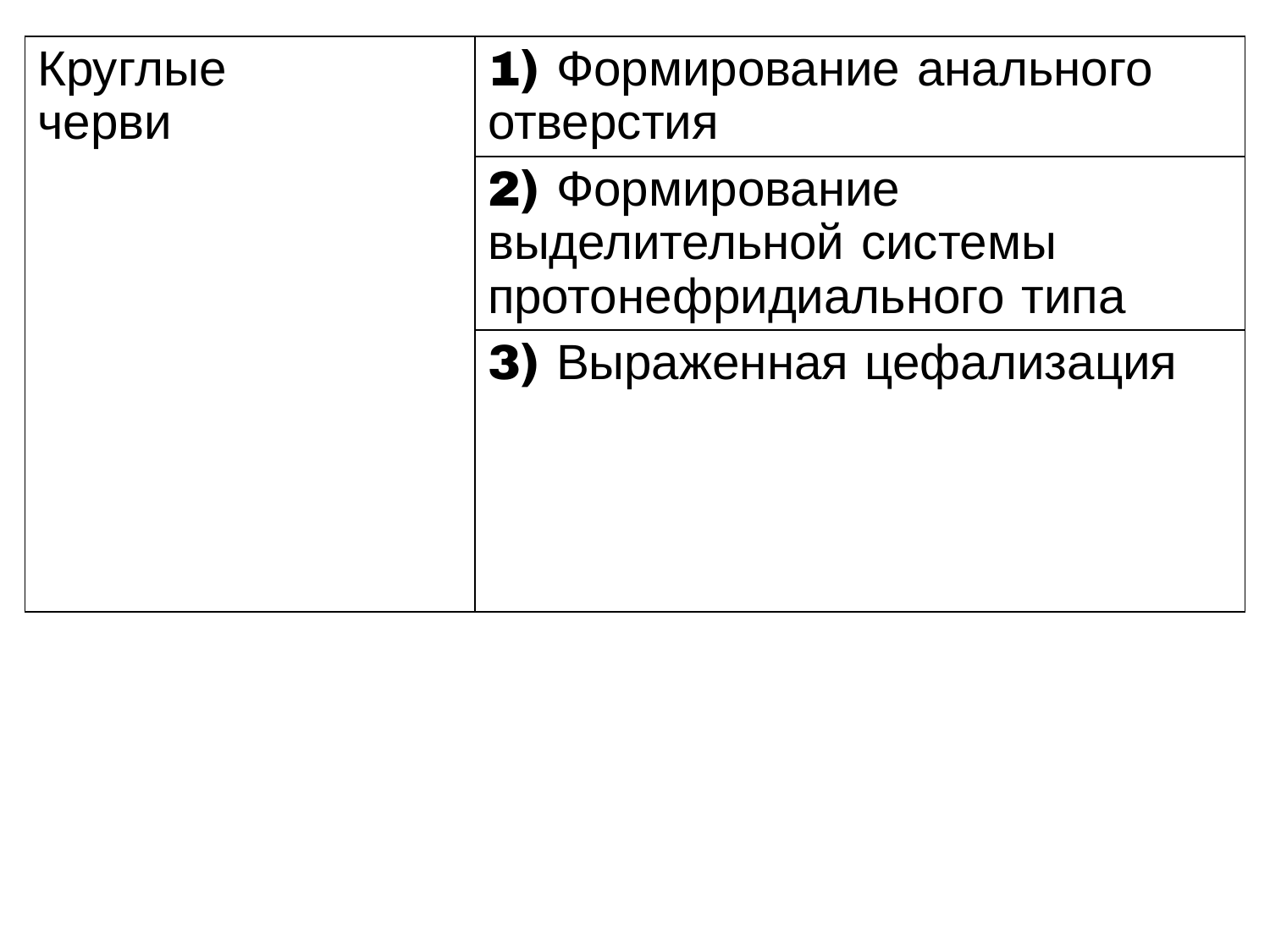

| Круглые черви | 1) Формирование анального отверстия |
| --- | --- |
|  | 2) Формирование выделительной системы протонефридиального типа |
|  | 3) Выраженная цефализация |
#